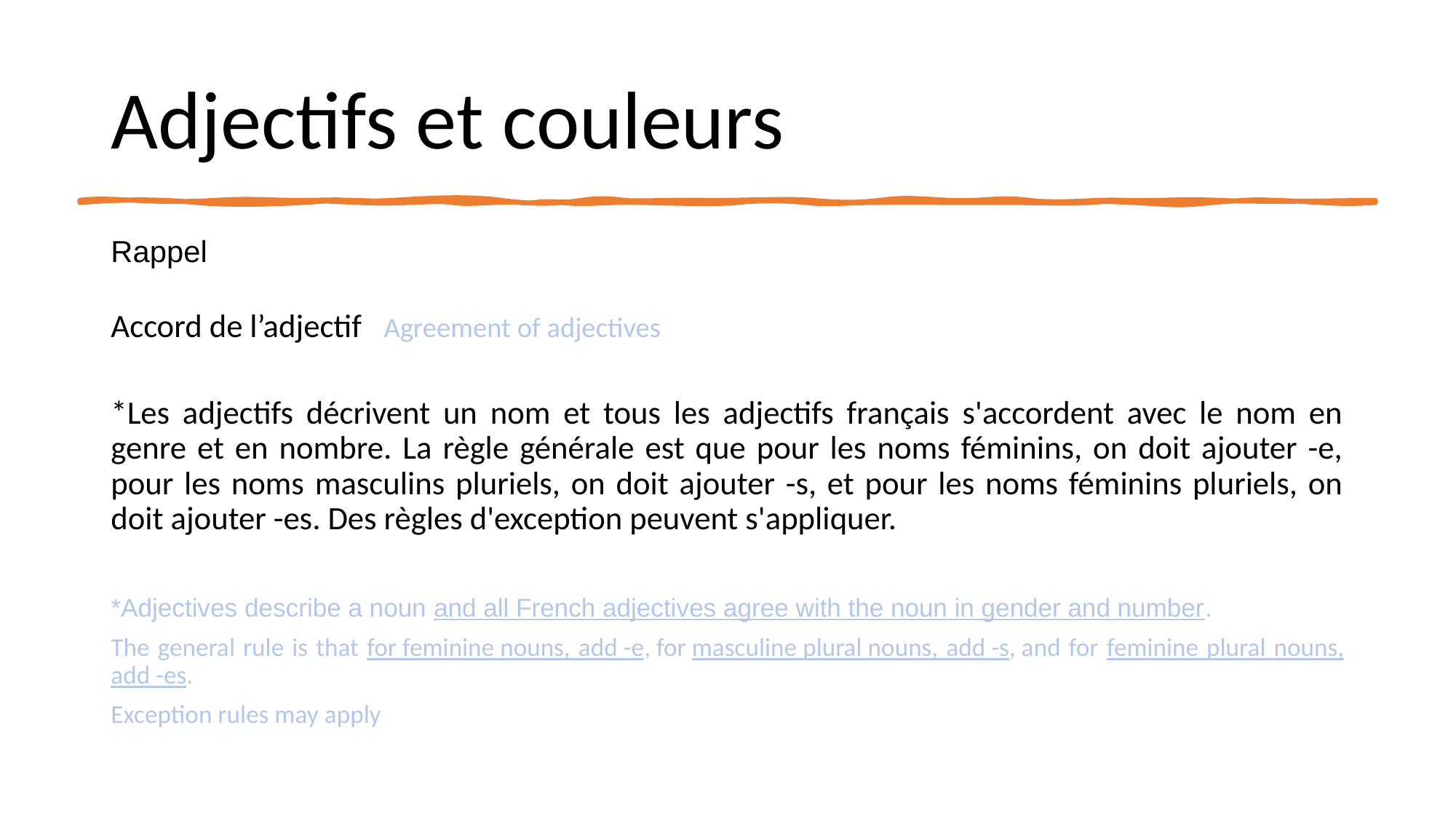

# Adjectifs et couleurs

Rappel

Accord de l’adjectif   Agreement of adjectives

*Les adjectifs décrivent un nom et tous les adjectifs français s'accordent avec le nom en genre et en nombre. La règle générale est que pour les noms féminins, on doit ajouter -e, pour les noms masculins pluriels, on doit ajouter -s, et pour les noms féminins pluriels, on doit ajouter -es. Des règles d'exception peuvent s'appliquer.

*Adjectives describe a noun and all French adjectives agree with the noun in gender and number.
The general rule is that for feminine nouns, add -e, for masculine plural nouns, add -s, and for feminine plural nouns, add -es.
Exception rules may apply